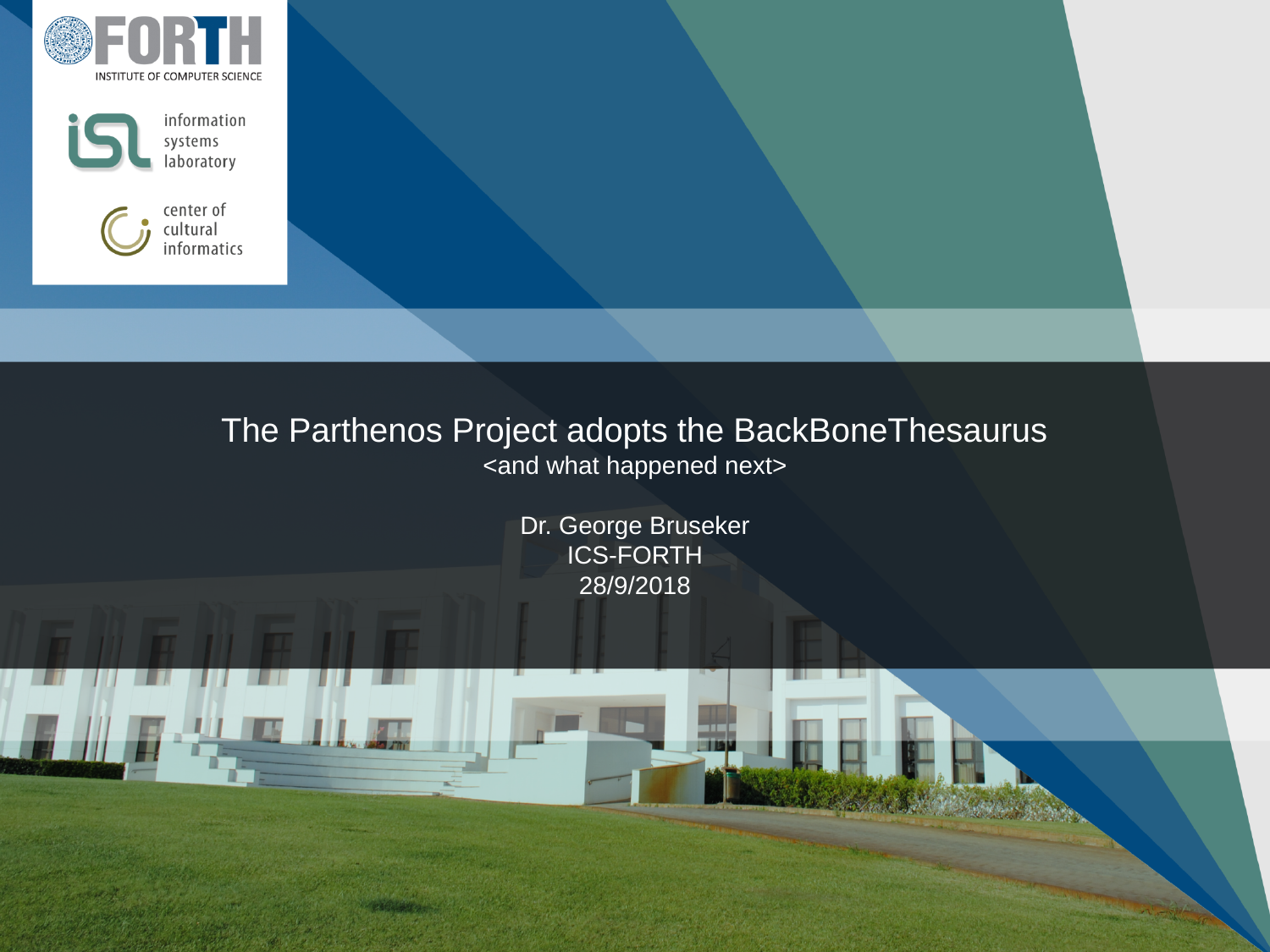

# The Parthenos Project adopts the BackBoneThesaurus <and what happened next> Dr. George Bruseker ICS-FORTH 28/9/2018